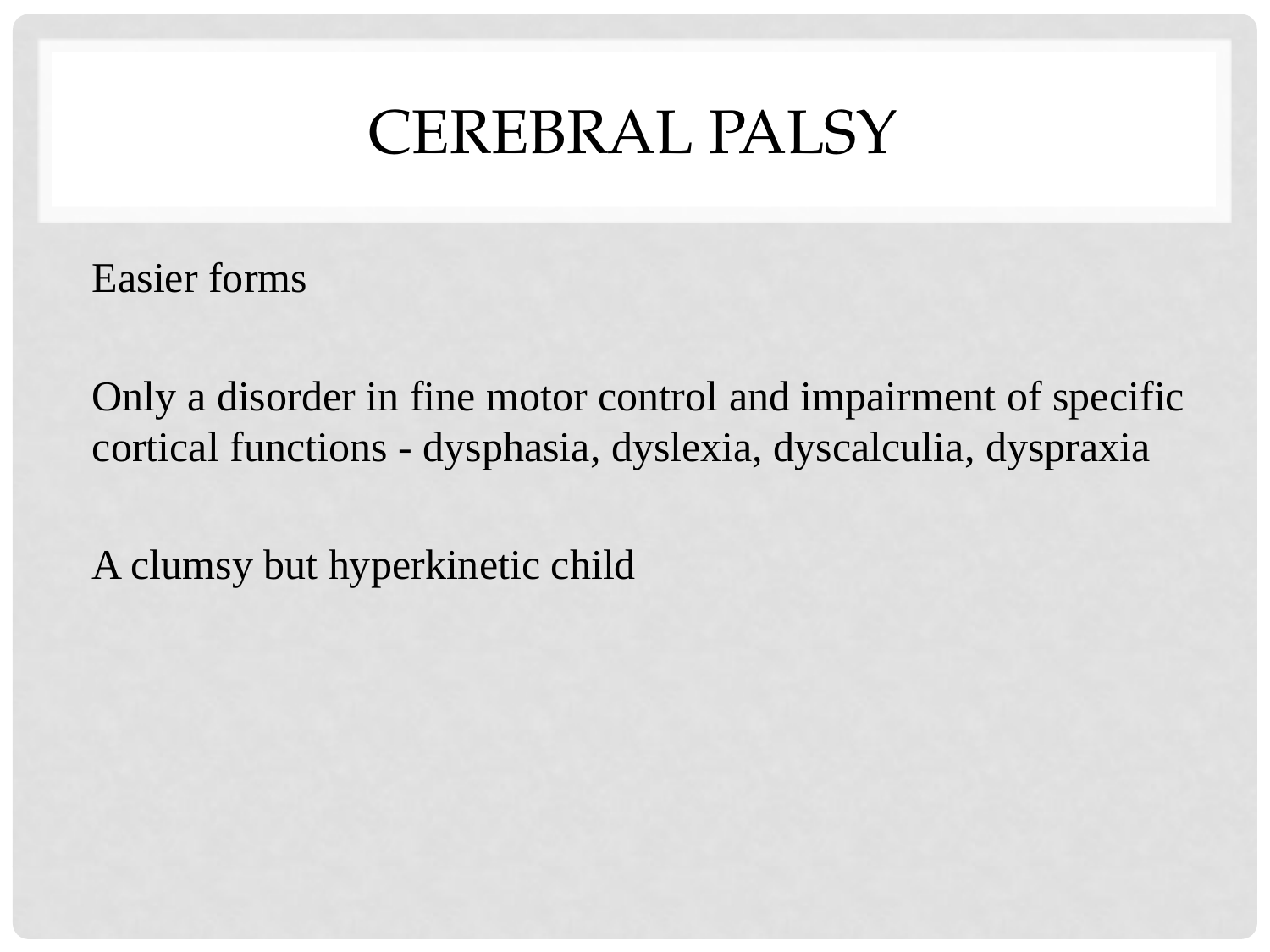

# CEREBRAL PALSY
Easier forms

Only a disorder in fine motor control and impairment of specific cortical functions - dysphasia, dyslexia, dyscalculia, dyspraxia

A clumsy but hyperkinetic child